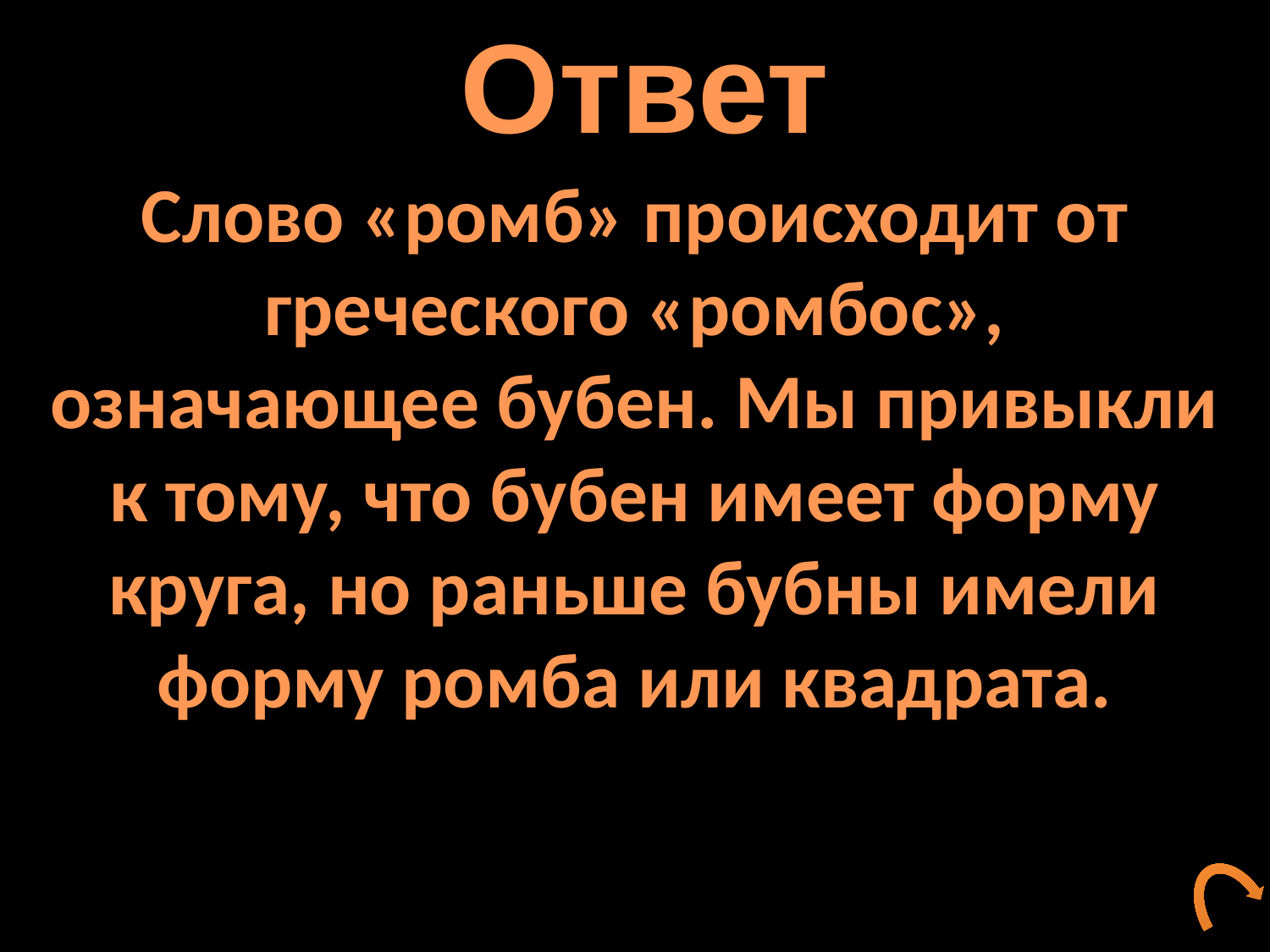

Ответ
Слово «ромб» происходит от греческого «ромбос», означающее бубен. Мы привыкли к тому, что бубен имеет форму круга, но раньше бубны имели форму ромба или квадрата.